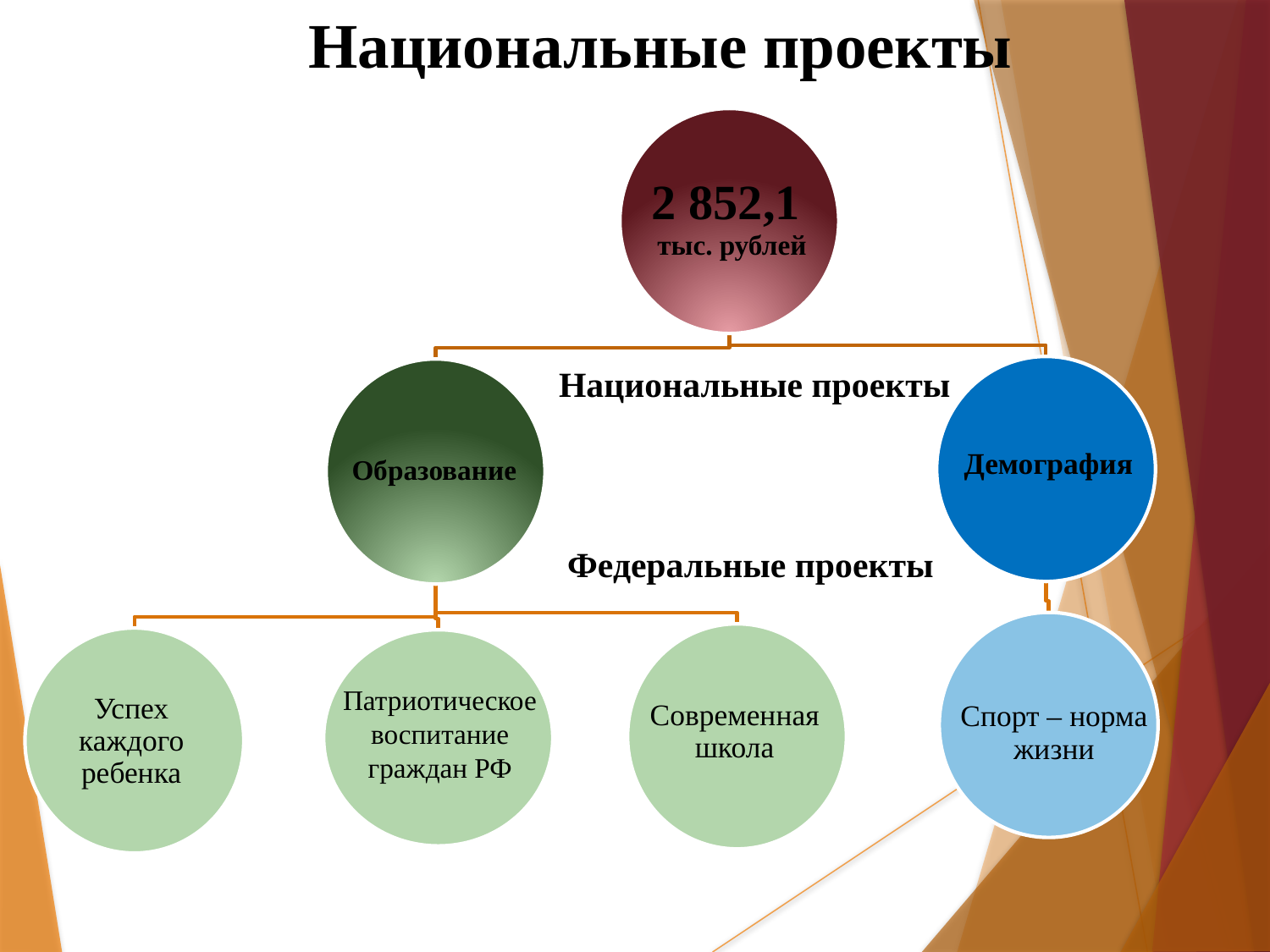

# Национальные проекты
2 852,1
тыс. рублей
Образование
Успех каждого ребенка

Современная школа
Демография
Спорт – норма жизни
Национальные проекты
Федеральные проекты
Патриотическое воспитание граждан РФ